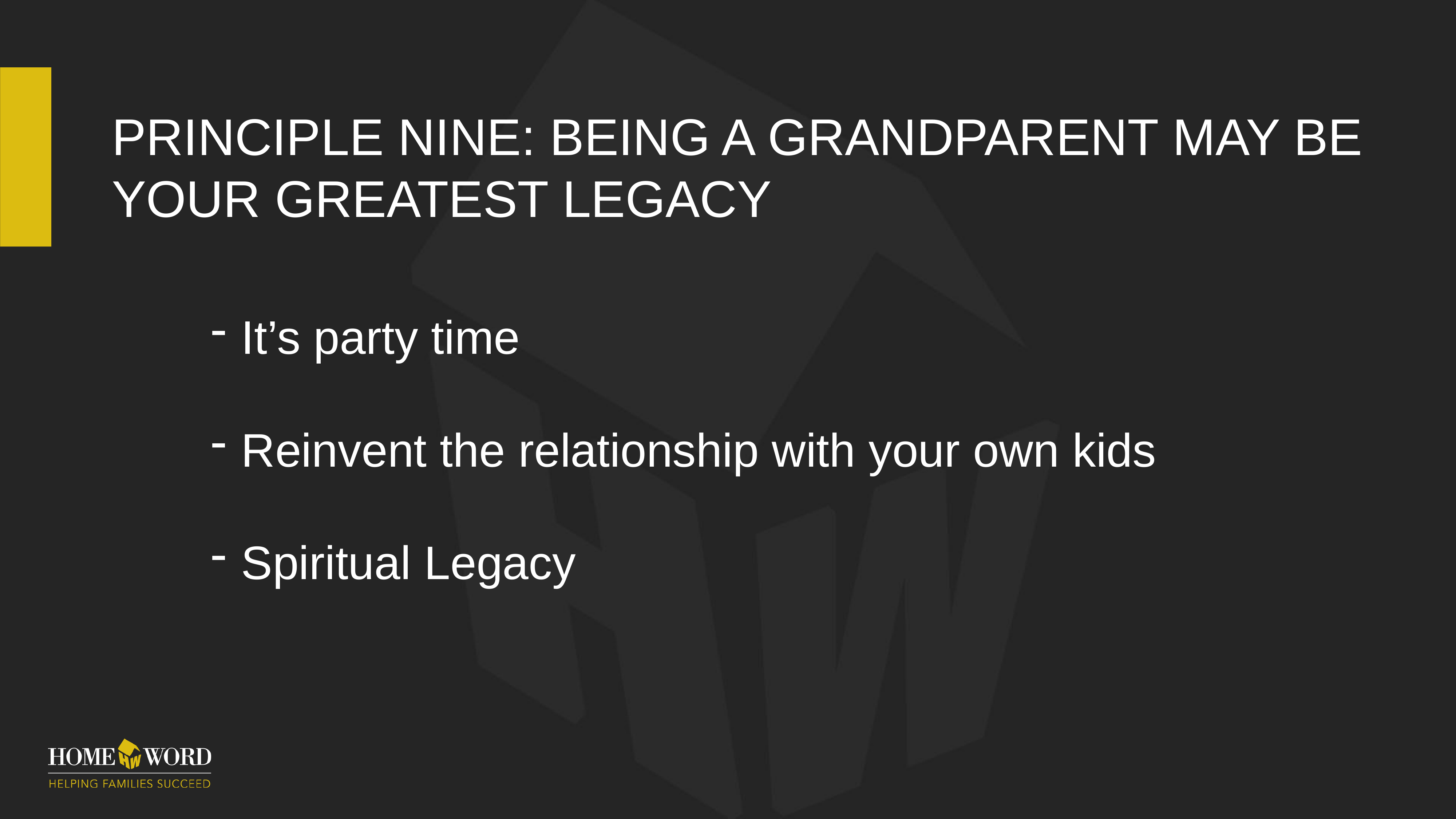

# Principle Nine: Being a Grandparent May Be Your Greatest Legacy
It’s party time
Reinvent the relationship with your own kids
Spiritual Legacy